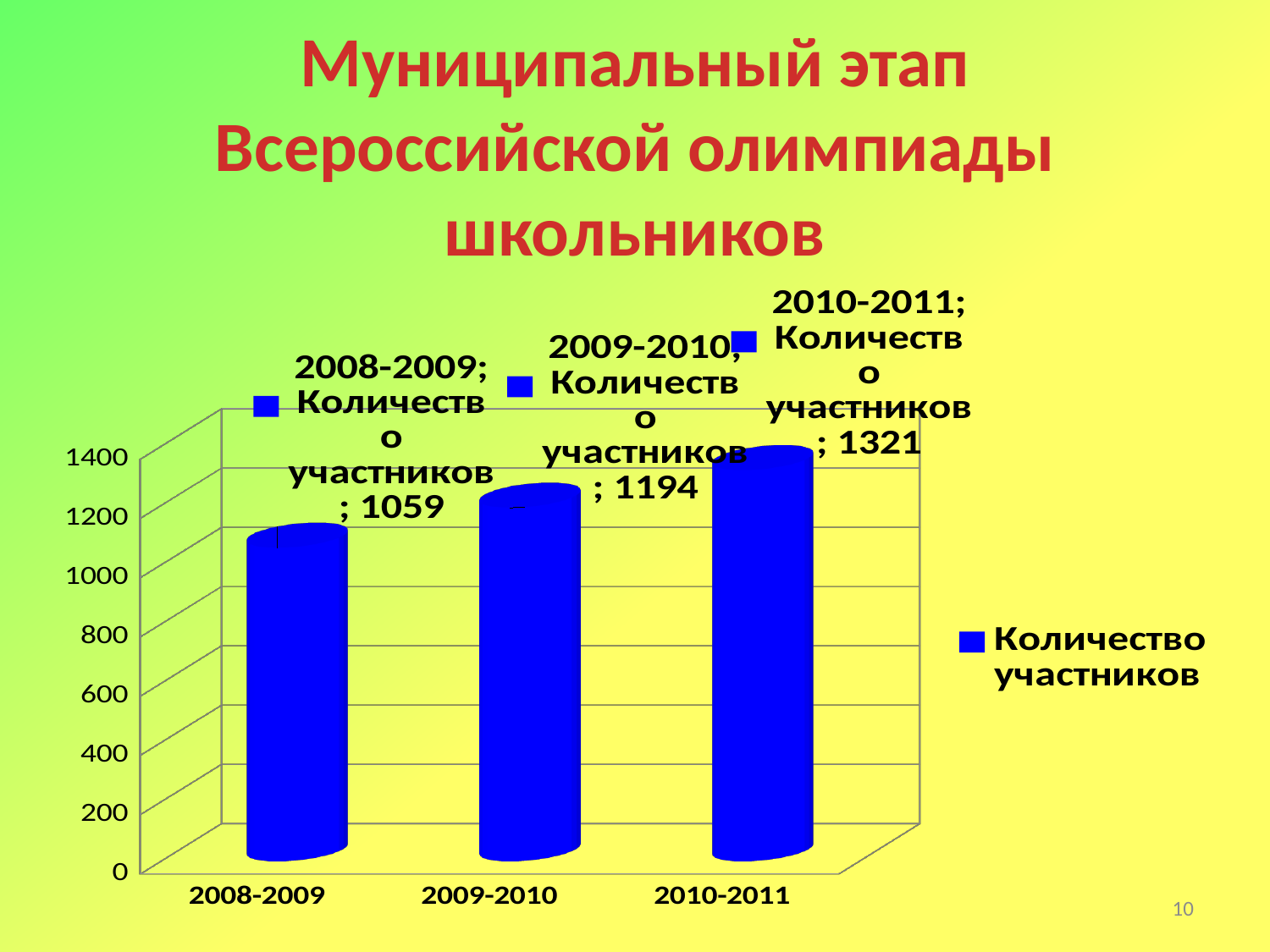

Муниципальный этап Всероссийской олимпиады школьников

[unsupported chart]

10